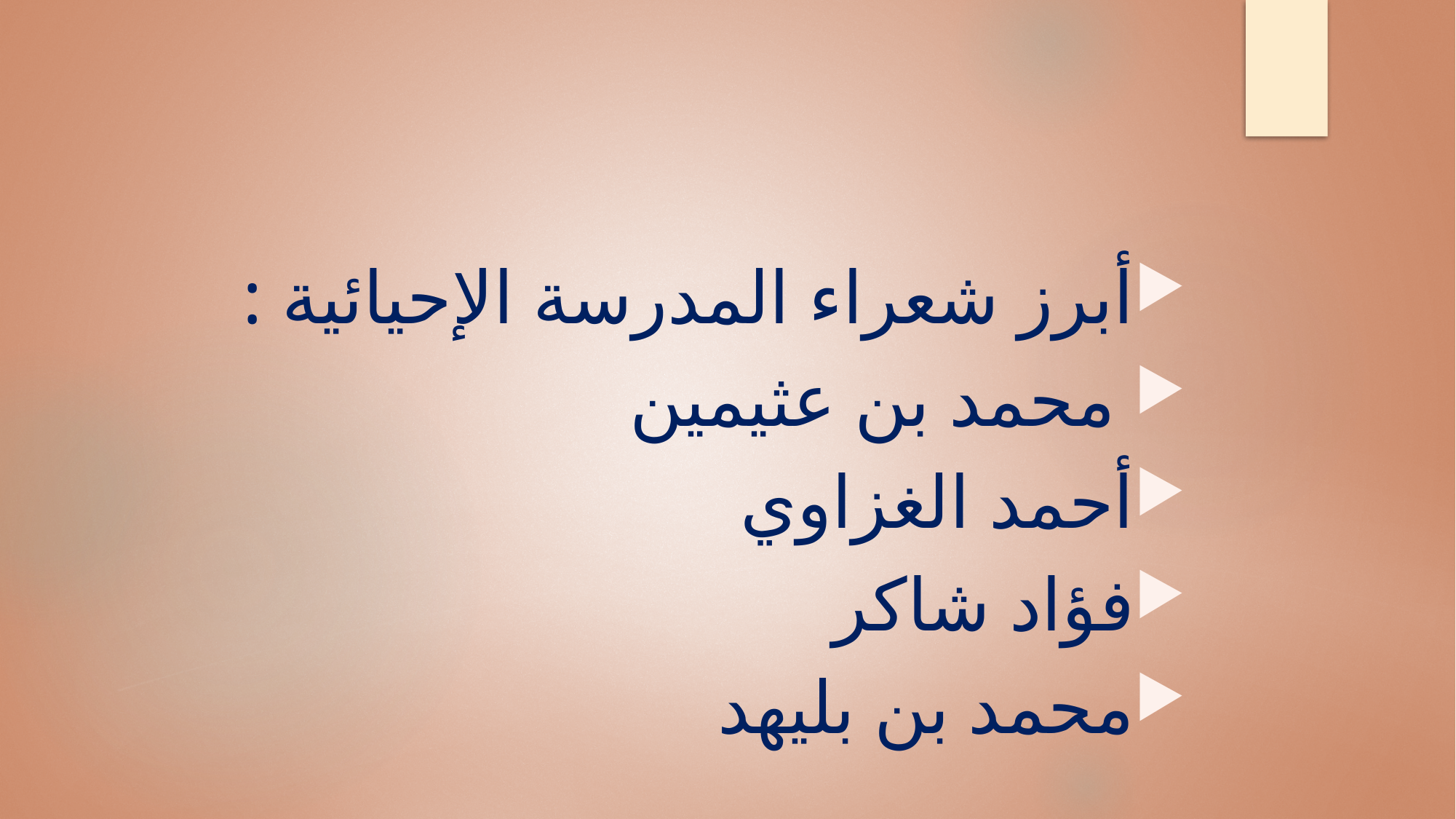

#
أبرز شعراء المدرسة الإحيائية :
 محمد بن عثيمين
أحمد الغزاوي
فؤاد شاكر
محمد بن بليهد